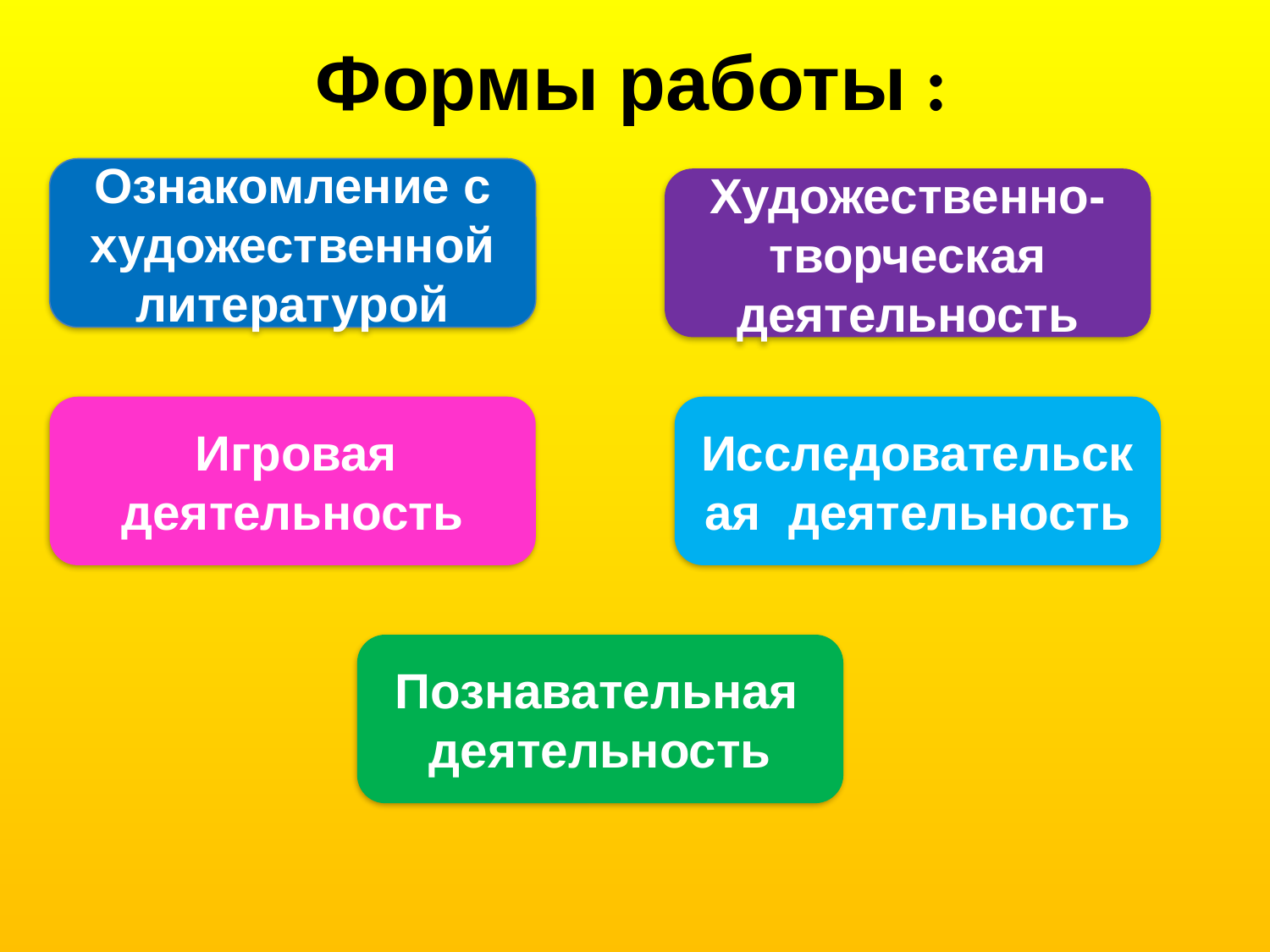

# Формы работы :
Ознакомление с художественной литературой
Художественно- творческая деятельность
 Игровая деятельность
Исследовательская  деятельность
 Познавательная  деятельность